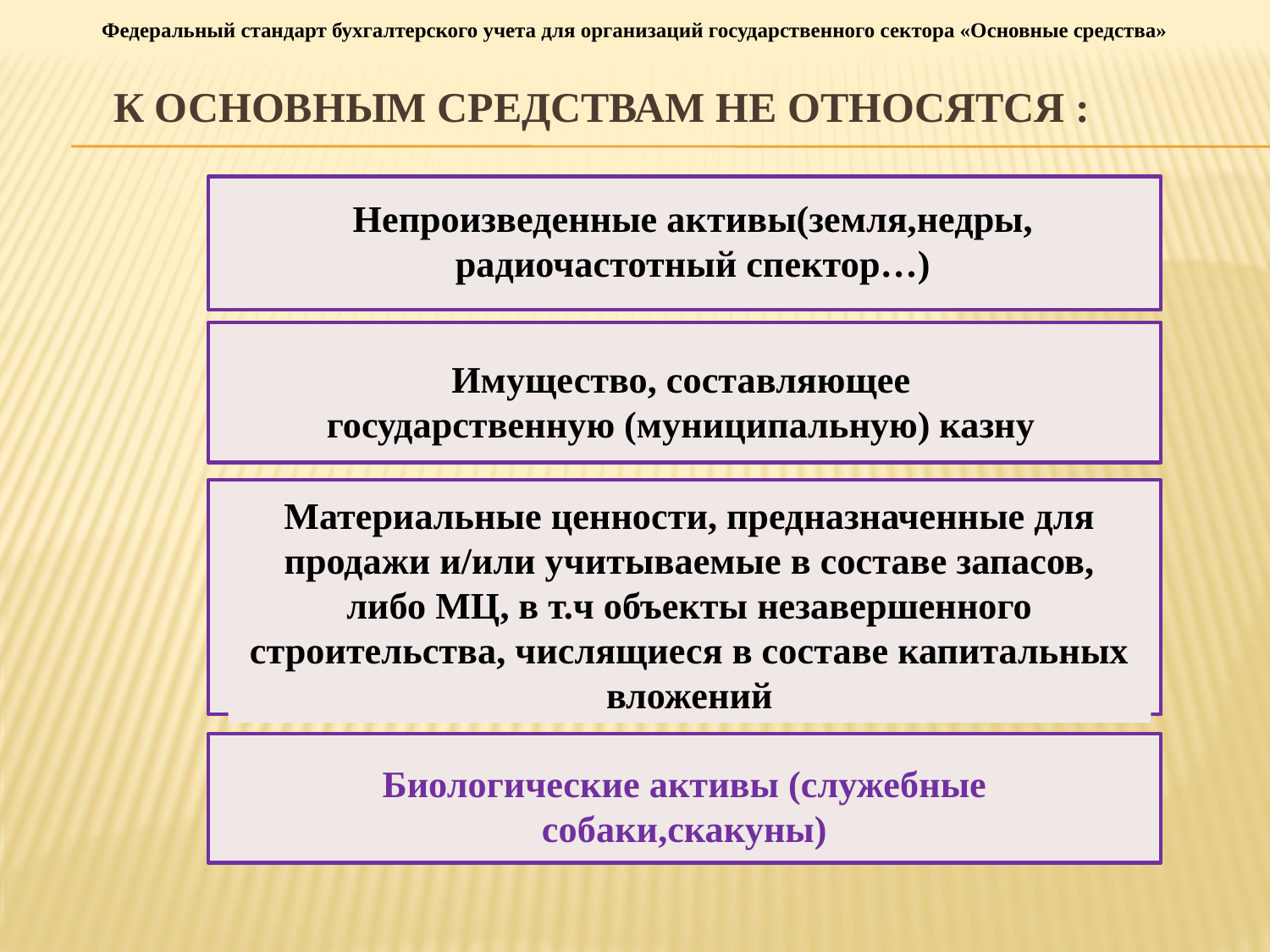

Федеральный стандарт бухгалтерского учета для организаций государственного сектора «Основные средства»
# к основным средствам НЕ относятся :

Непроизведенные активы(земля,недры, радиочастотный спектор…)

Имущество, составляющее государственную (муниципальную) казну

Материальные ценности, предназначенные для продажи и/или учитываемые в составе запасов, либо МЦ, в т.ч объекты незавершенного строительства, числящиеся в составе капитальных вложений

Биологические активы (служебные собаки,скакуны)